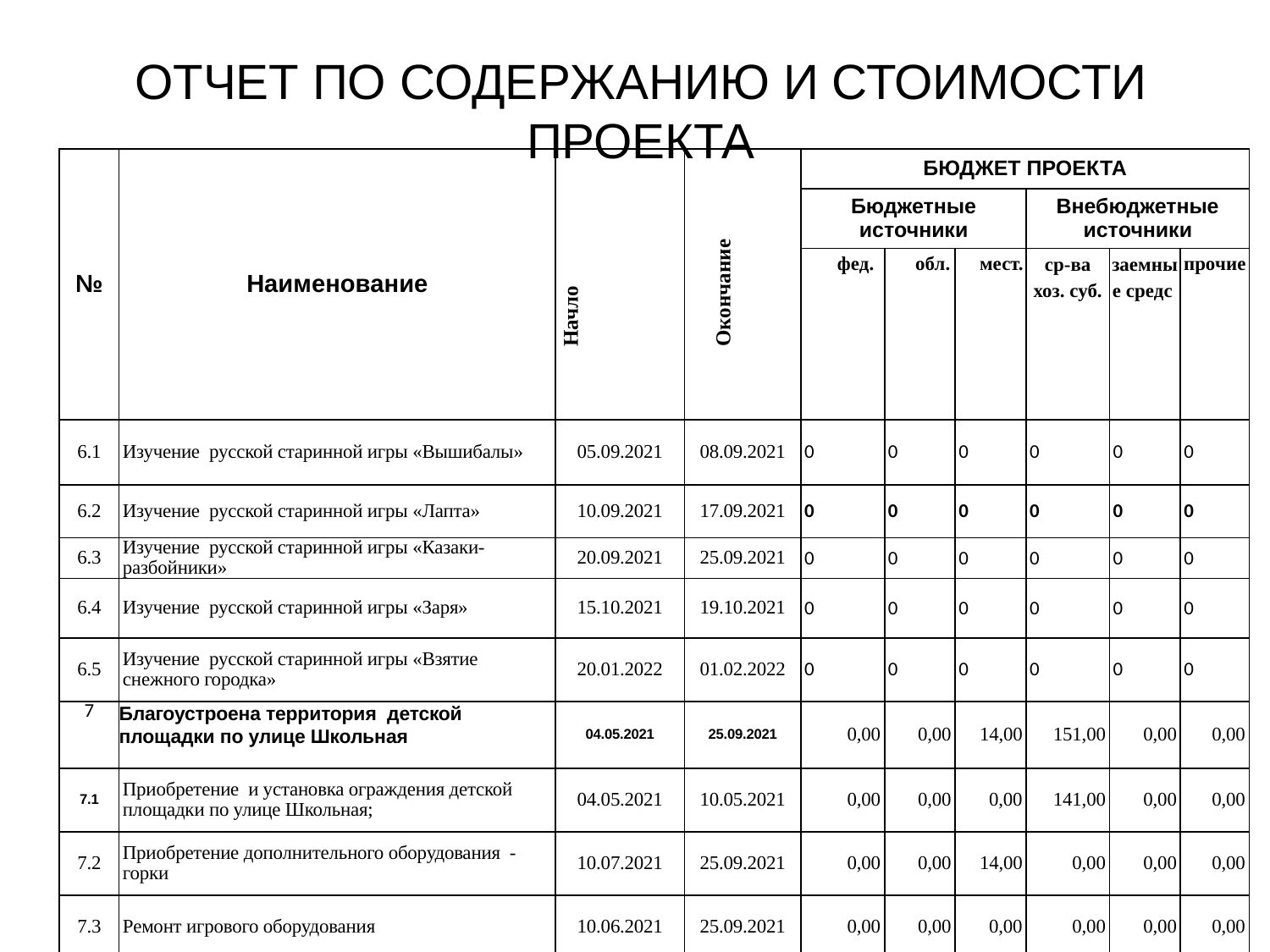

# ОТЧЕТ ПО СОДЕРЖАНИЮ И СТОИМОСТИ ПРОЕКТА
| № | Наименование | Начло | Окончание | БЮДЖЕТ ПРОЕКТА |  |  |  |  |  |
| --- | --- | --- | --- | --- | --- | --- | --- | --- | --- |
|  |  |  |  | Бюджетные источники |  |  | Внебюджетные источники |  |  |
|  |  |  |  | фед. | обл. | мест. | ср-ва хоз. суб. | заемные средс | прочие |
| 6.1 | Изучение русской старинной игры «Вышибалы» | 05.09.2021 | 08.09.2021 | 0 | 0 | 0 | 0 | 0 | 0 |
| 6.2 | Изучение русской старинной игры «Лапта» | 10.09.2021 | 17.09.2021 | 0 | 0 | 0 | 0 | 0 | 0 |
| 6.3 | Изучение русской старинной игры «Казаки-разбойники» | 20.09.2021 | 25.09.2021 | 0 | 0 | 0 | 0 | 0 | 0 |
| 6.4 | Изучение русской старинной игры «Заря» | 15.10.2021 | 19.10.2021 | 0 | 0 | 0 | 0 | 0 | 0 |
| 6.5 | Изучение русской старинной игры «Взятие снежного городка» | 20.01.2022 | 01.02.2022 | 0 | 0 | 0 | 0 | 0 | 0 |
| 7 | Благоустроена территория детской площадки по улице Школьная | 04.05.2021 | 25.09.2021 | 0,00 | 0,00 | 14,00 | 151,00 | 0,00 | 0,00 |
| 7.1 | Приобретение и установка ограждения детской площадки по улице Школьная; | 04.05.2021 | 10.05.2021 | 0,00 | 0,00 | 0,00 | 141,00 | 0,00 | 0,00 |
| 7.2 | Приобретение дополнительного оборудования - горки | 10.07.2021 | 25.09.2021 | 0,00 | 0,00 | 14,00 | 0,00 | 0,00 | 0,00 |
| 7.3 | Ремонт игрового оборудования | 10.06.2021 | 25.09.2021 | 0,00 | 0,00 | 0,00 | 0,00 | 0,00 | 0,00 |